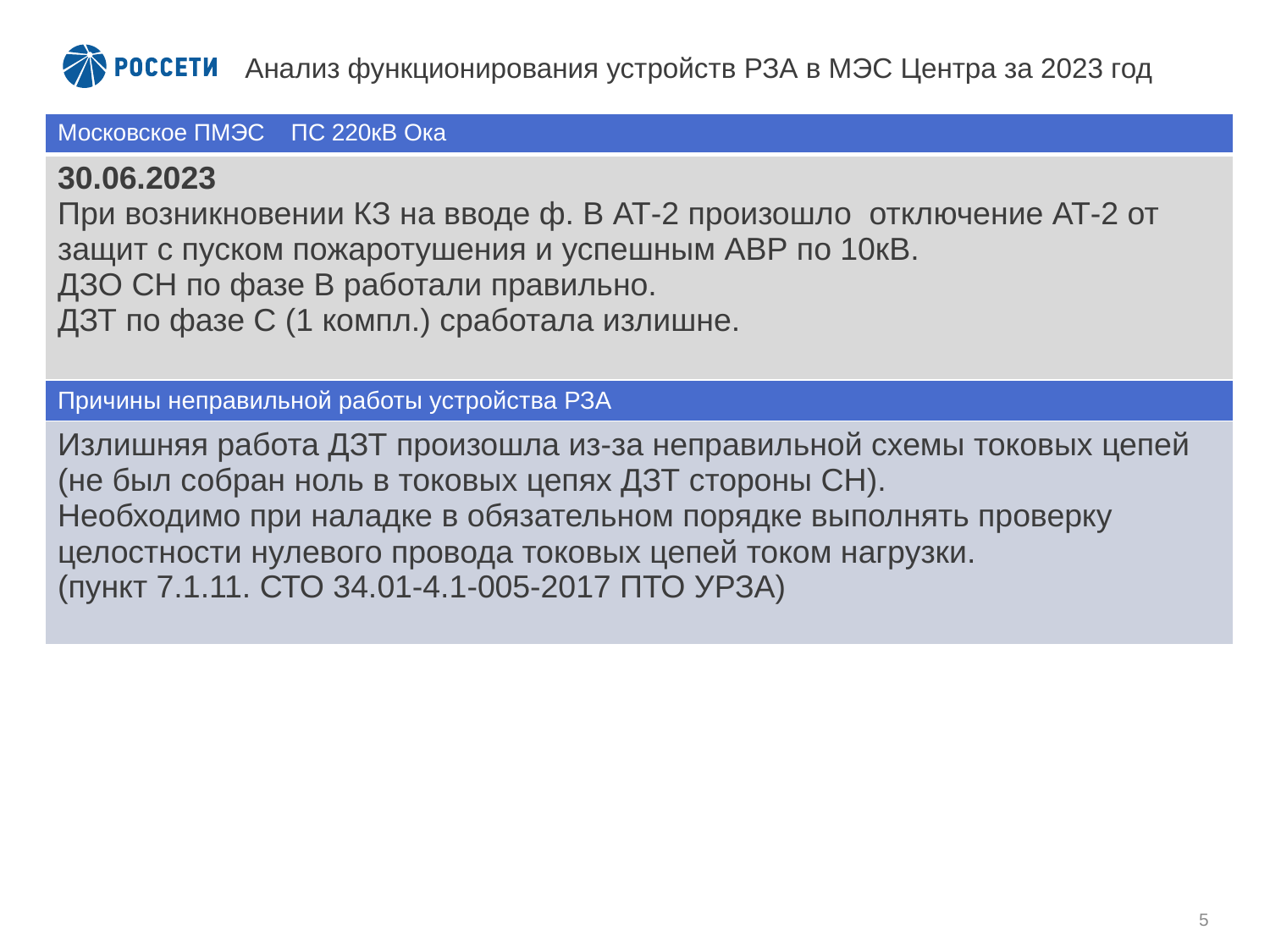

# Анализ функционирования устройств РЗА в МЭС Центра за 2023 год
| Московское ПМЭС ПС 220кВ Ока |
| --- |
| 30.06.2023 При возникновении КЗ на вводе ф. В АТ-2 произошло отключение АТ-2 от защит с пуском пожаротушения и успешным АВР по 10кВ. ДЗО СН по фазе В работали правильно. ДЗТ по фазе С (1 компл.) сработала излишне. |
| Причины неправильной работы устройства РЗА |
| Излишняя работа ДЗТ произошла из-за неправильной схемы токовых цепей (не был собран ноль в токовых цепях ДЗТ стороны СН). Необходимо при наладке в обязательном порядке выполнять проверку целостности нулевого провода токовых цепей током нагрузки. (пункт 7.1.11. СТО 34.01-4.1-005-2017 ПТО УРЗА) |